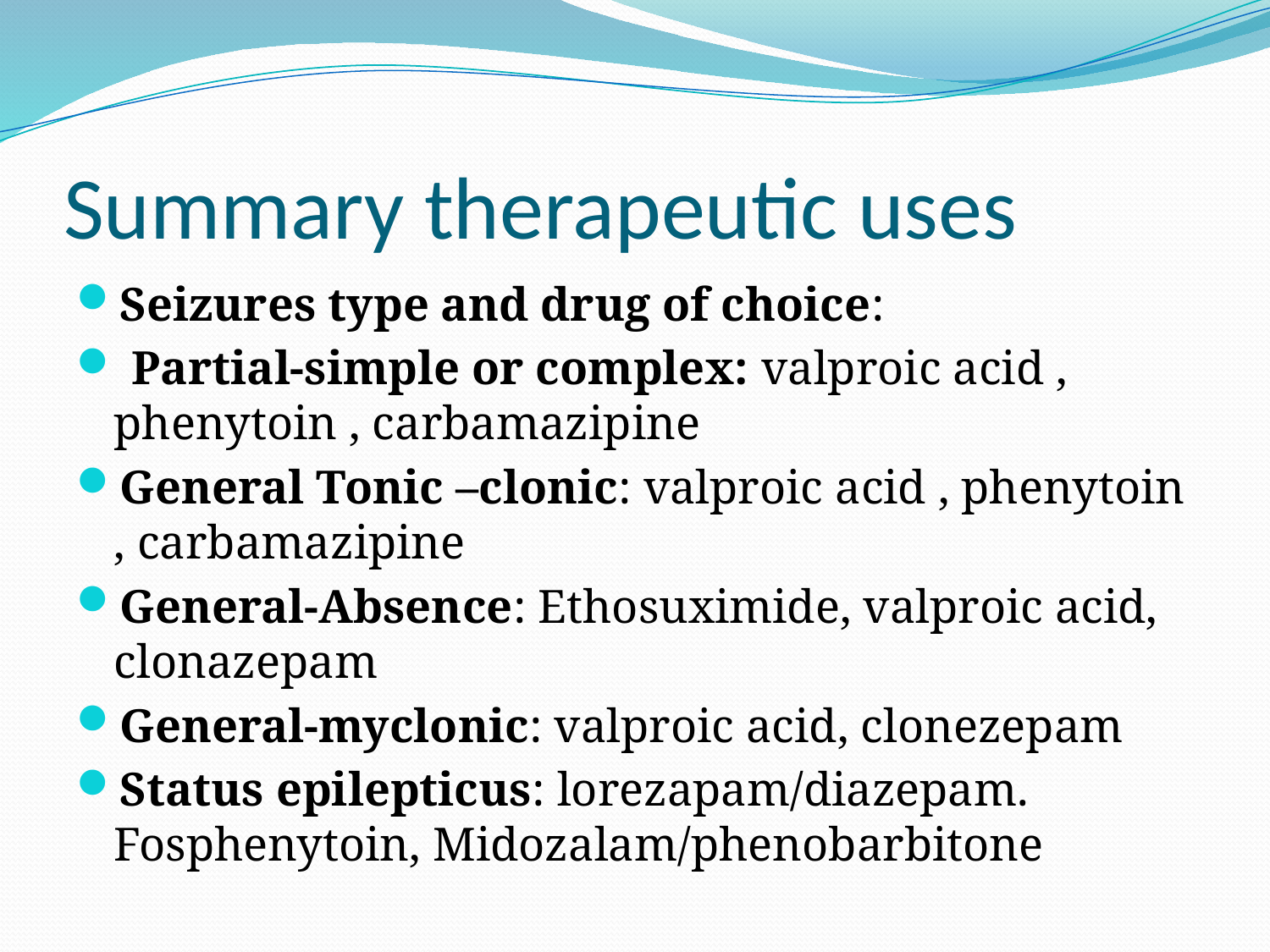

# Summary therapeutic uses
Seizures type and drug of choice:
 Partial-simple or complex: valproic acid , phenytoin , carbamazipine
General Tonic –clonic: valproic acid , phenytoin , carbamazipine
General-Absence: Ethosuximide, valproic acid, clonazepam
General-myclonic: valproic acid, clonezepam
Status epilepticus: lorezapam/diazepam. Fosphenytoin, Midozalam/phenobarbitone